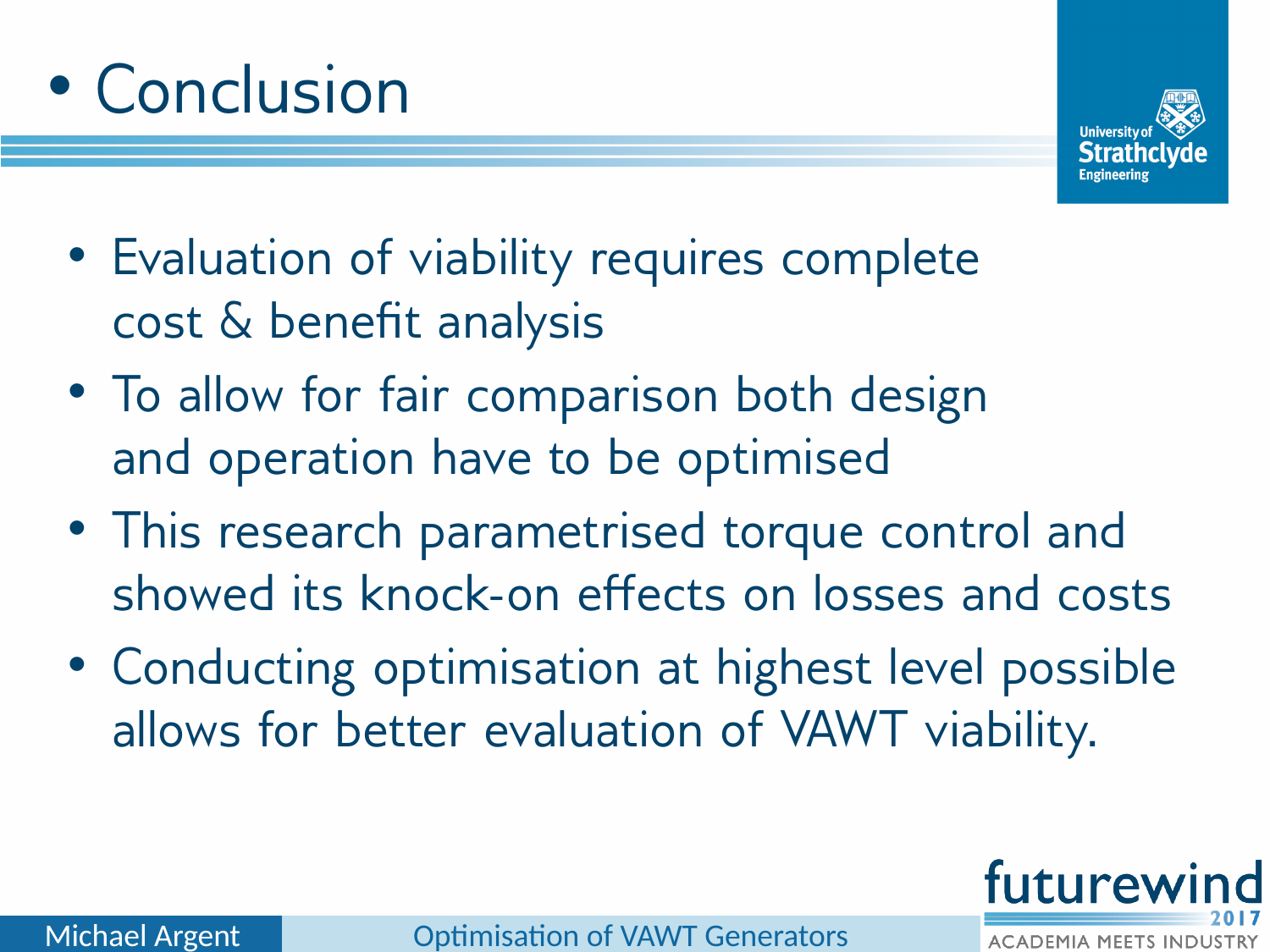

Conclusion
Evaluation of viability requires complete
cost & benefit analysis
To allow for fair comparison both design
and operation have to be optimised
This research parametrised torque control and showed its knock-on effects on losses and costs
Conducting optimisation at highest level possible allows for better evaluation of VAWT viability.